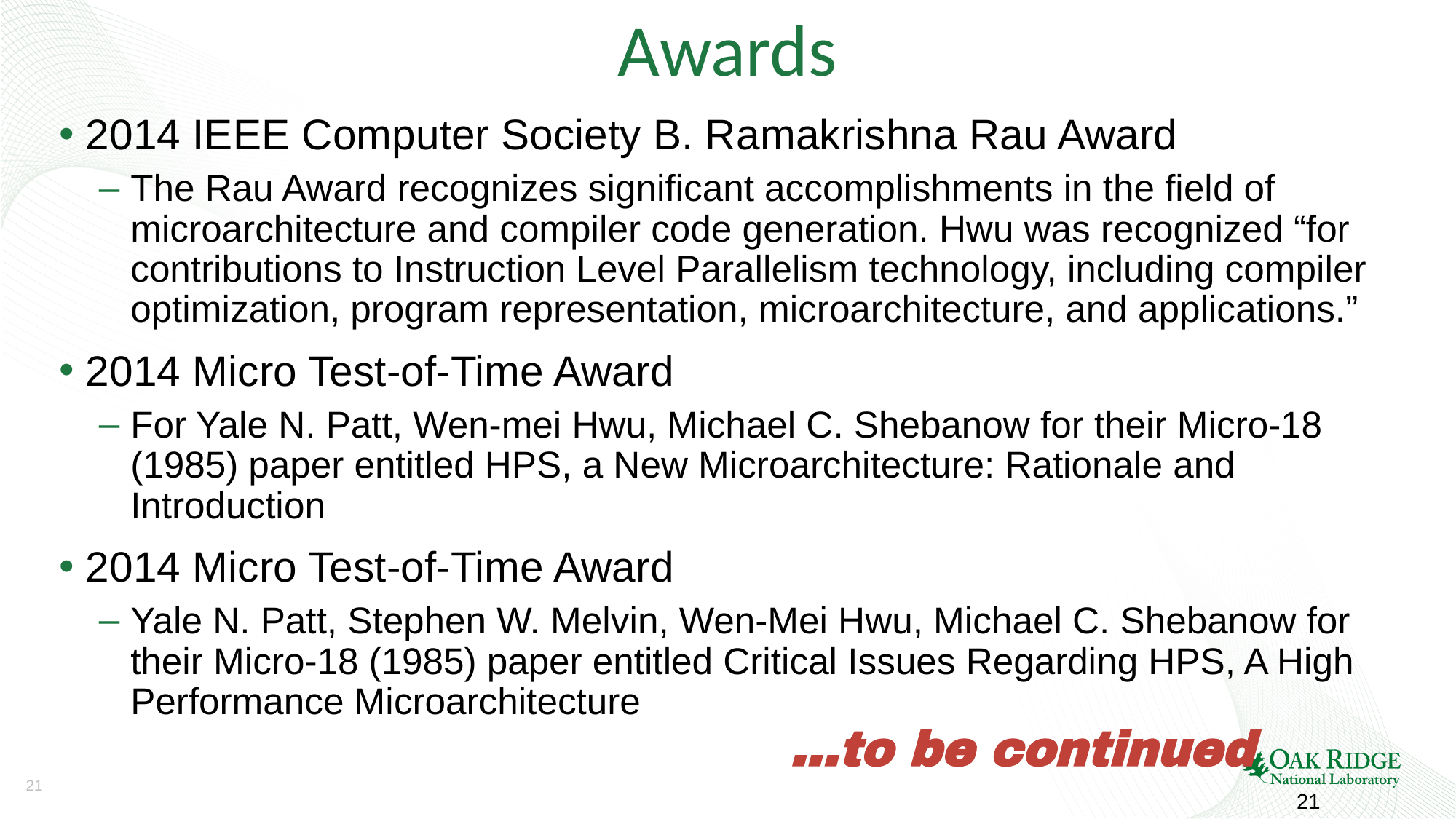

# Awards
2014 IEEE Computer Society B. Ramakrishna Rau Award
The Rau Award recognizes significant accomplishments in the field of microarchitecture and compiler code generation. Hwu was recognized “for contributions to Instruction Level Parallelism technology, including compiler optimization, program representation, microarchitecture, and applications.”
2014 Micro Test-of-Time Award
For Yale N. Patt, Wen-mei Hwu, Michael C. Shebanow for their Micro-18 (1985) paper entitled HPS, a New Microarchitecture: Rationale and Introduction
2014 Micro Test-of-Time Award
Yale N. Patt, Stephen W. Melvin, Wen-Mei Hwu, Michael C. Shebanow for their Micro-18 (1985) paper entitled Critical Issues Regarding HPS, A High Performance Microarchitecture

…to be continued
21